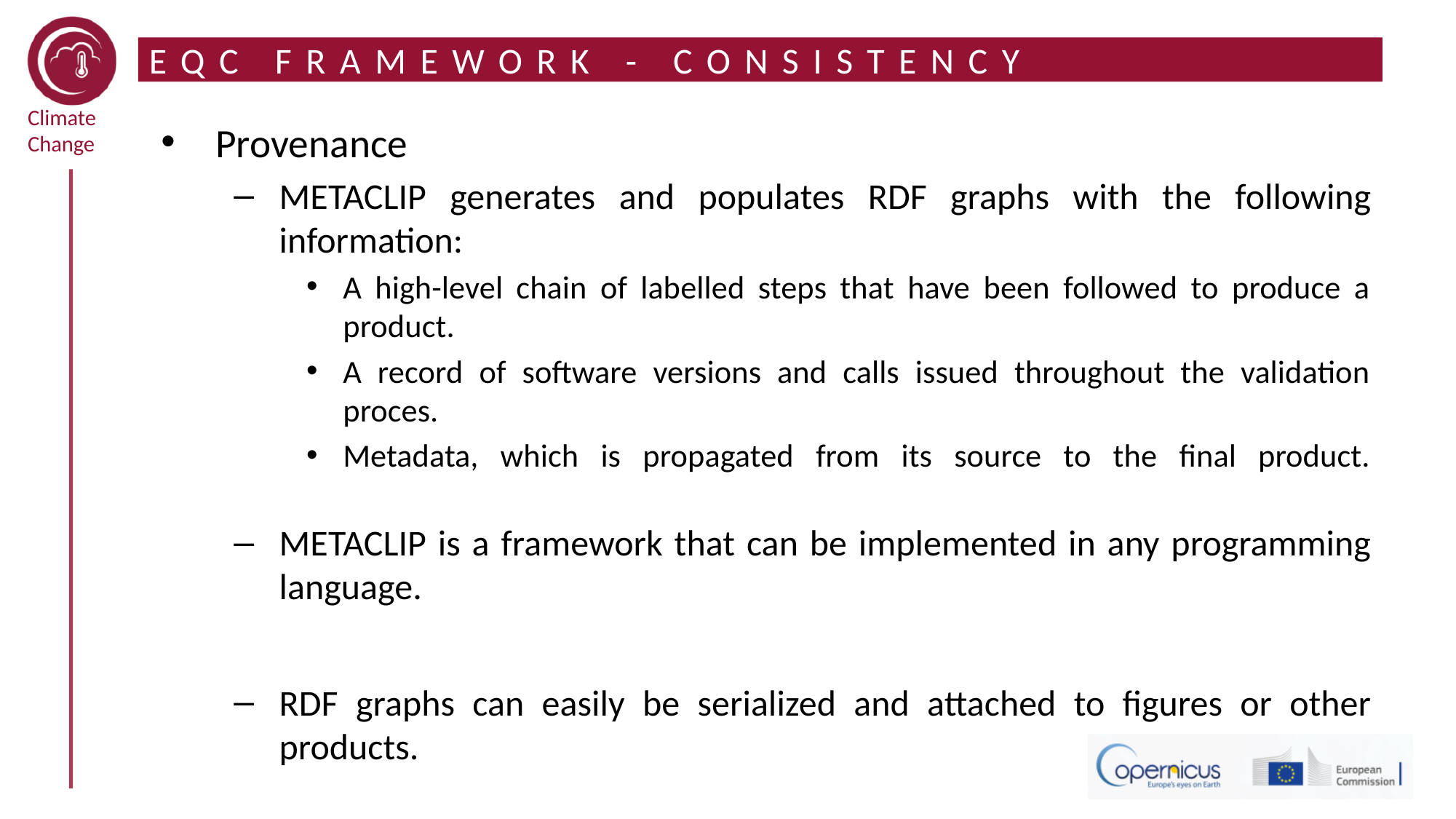

# EQC FRAMEWORK - CONSISTENCY
Provenance
METACLIP generates and populates RDF graphs with the following information:
A high-level chain of labelled steps that have been followed to produce a product.
A record of software versions and calls issued throughout the validation proces.
Metadata, which is propagated from its source to the final product.
METACLIP is a framework that can be implemented in any programming language.

RDF graphs can easily be serialized and attached to figures or other products.